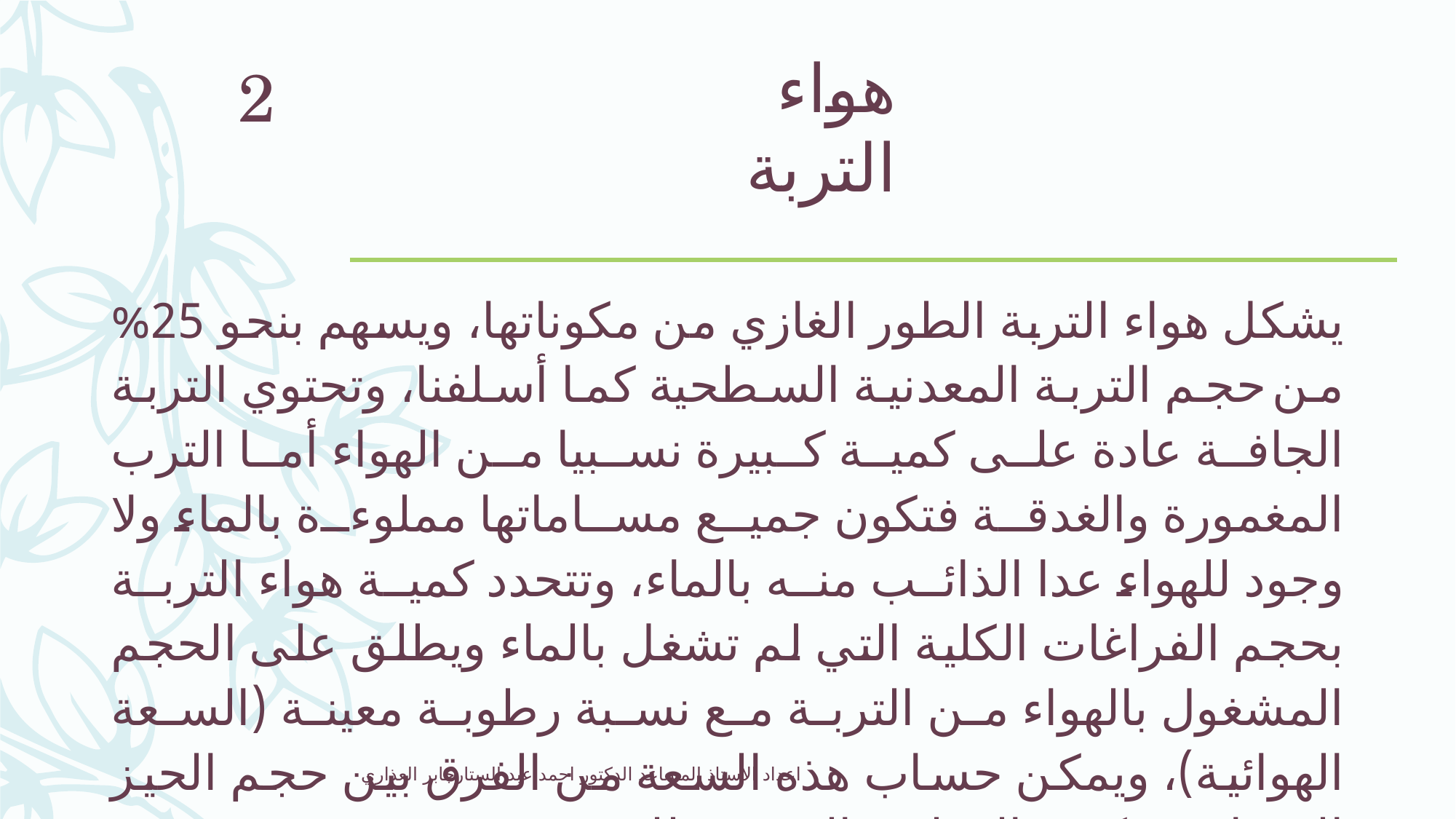

# هواء التربة
2
يشكل هواء التربة الطور الغازي من مكوناتها، ويسهم بنحو 25% من حجم التربة المعدنية السطحية كما أسلفنا، وتحتوي التربة الجافة عادة على كمية كبيرة نسبيا من الهواء أما الترب المغمورة والغدقة فتكون جميع مساماتها مملوءة بالماء ولا وجود للهواء عدا الذائب منه بالماء، وتتحدد كمية هواء التربة بحجم الفراغات الكلية التي لم تشغل بالماء ويطلق على الحجم المشغول بالهواء من التربة مع نسبة رطوبة معينة (السعة الهوائية)، ويمكن حساب هذه السعة من الفرق بين حجم الحيز المسامي وكمية الرطوبة الحجمية للتربة،
اعداد الاستاذ المساعد الدكتور احمد عبد الستارجابر العذاري